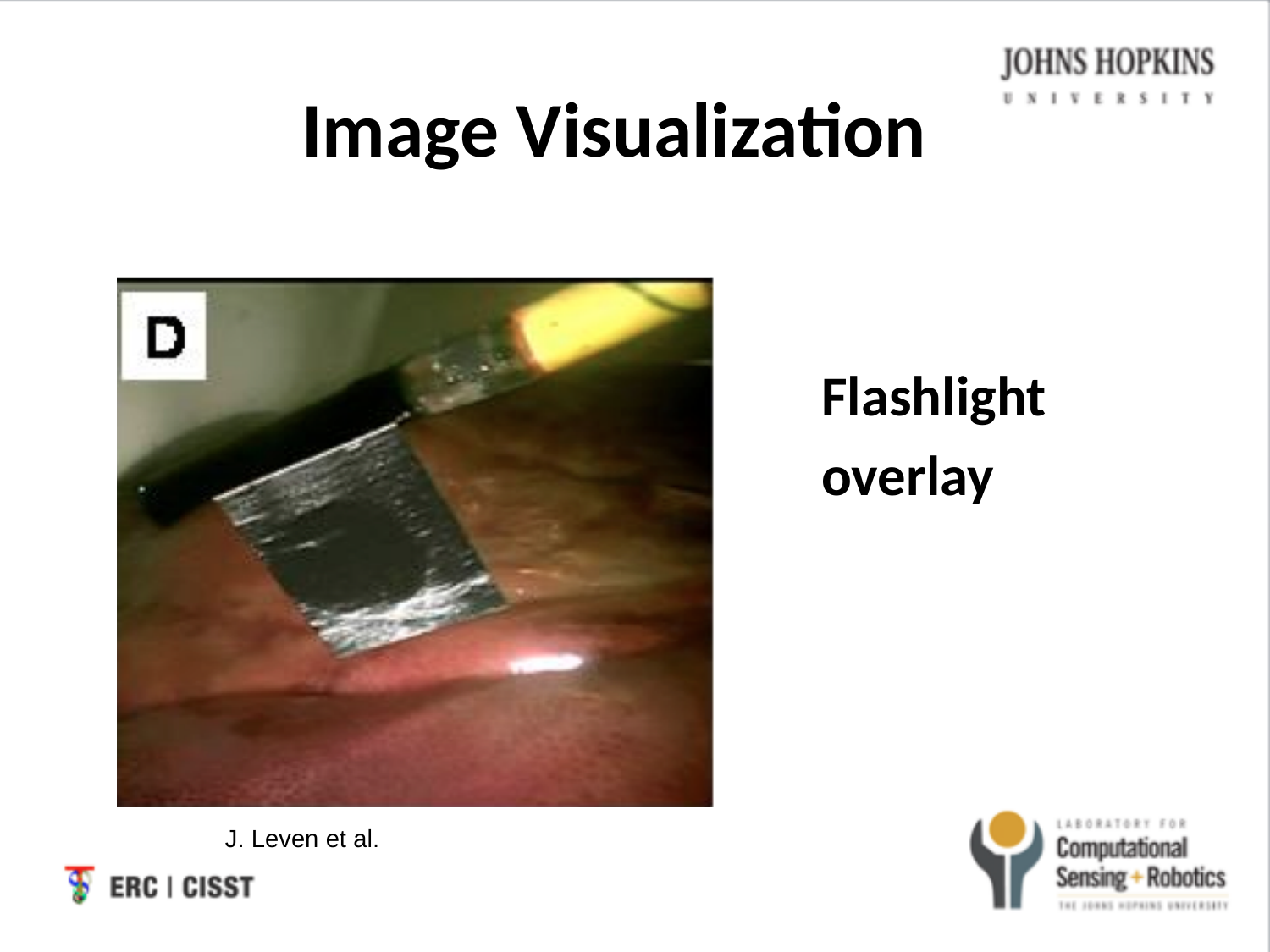

# Image Visualization

Flashlight
overlay

J. Leven et al.